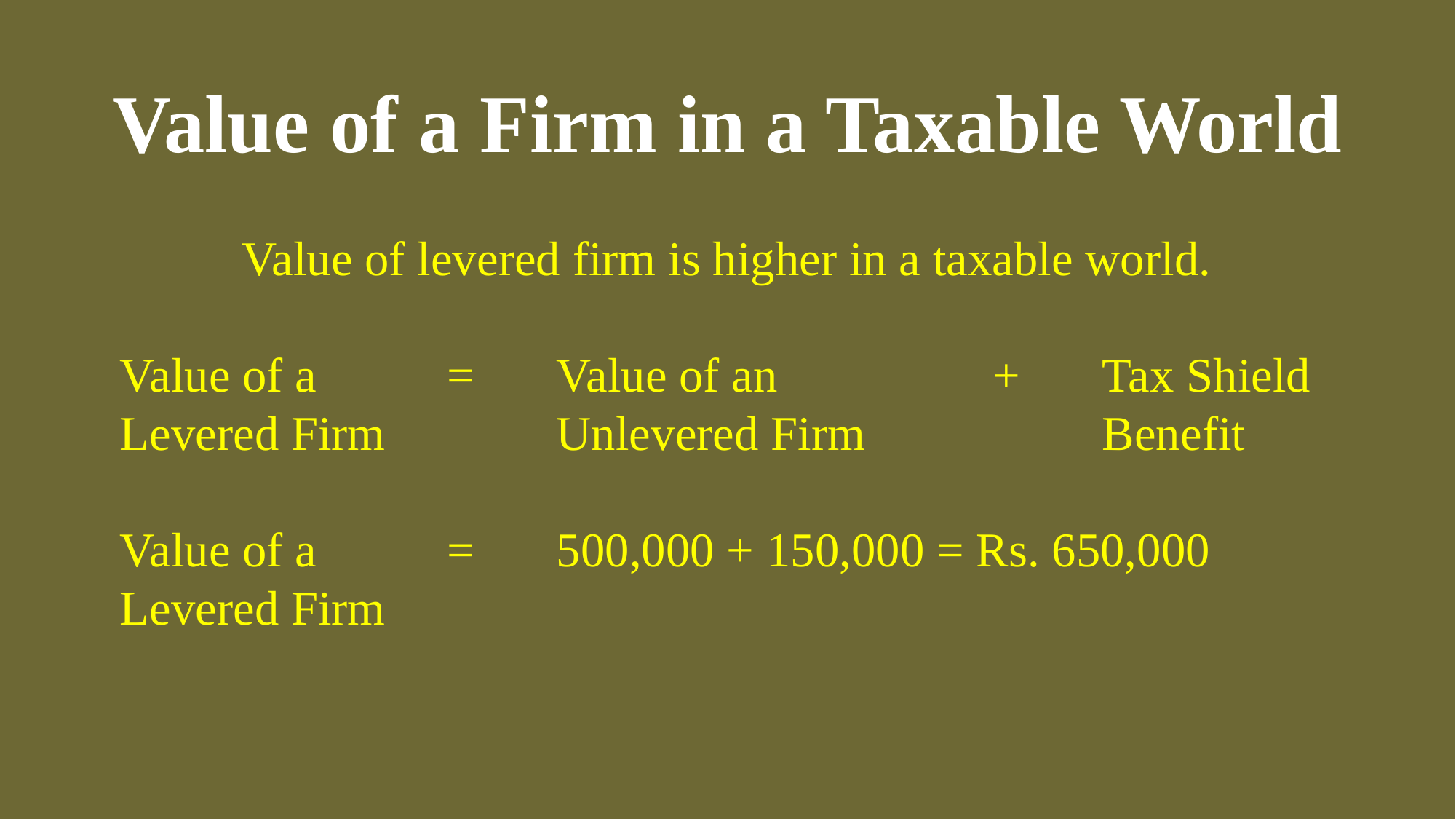

Value of a Firm in a Taxable World

Value of levered firm is higher in a taxable world.

	Value of a 		= 	Value of an 		+ 	Tax Shield
	Levered Firm	    	Unlevered Firm	    	   	Benefit

	Value of a 		= 	500,000 + 150,000 = Rs. 650,000
	Levered Firm